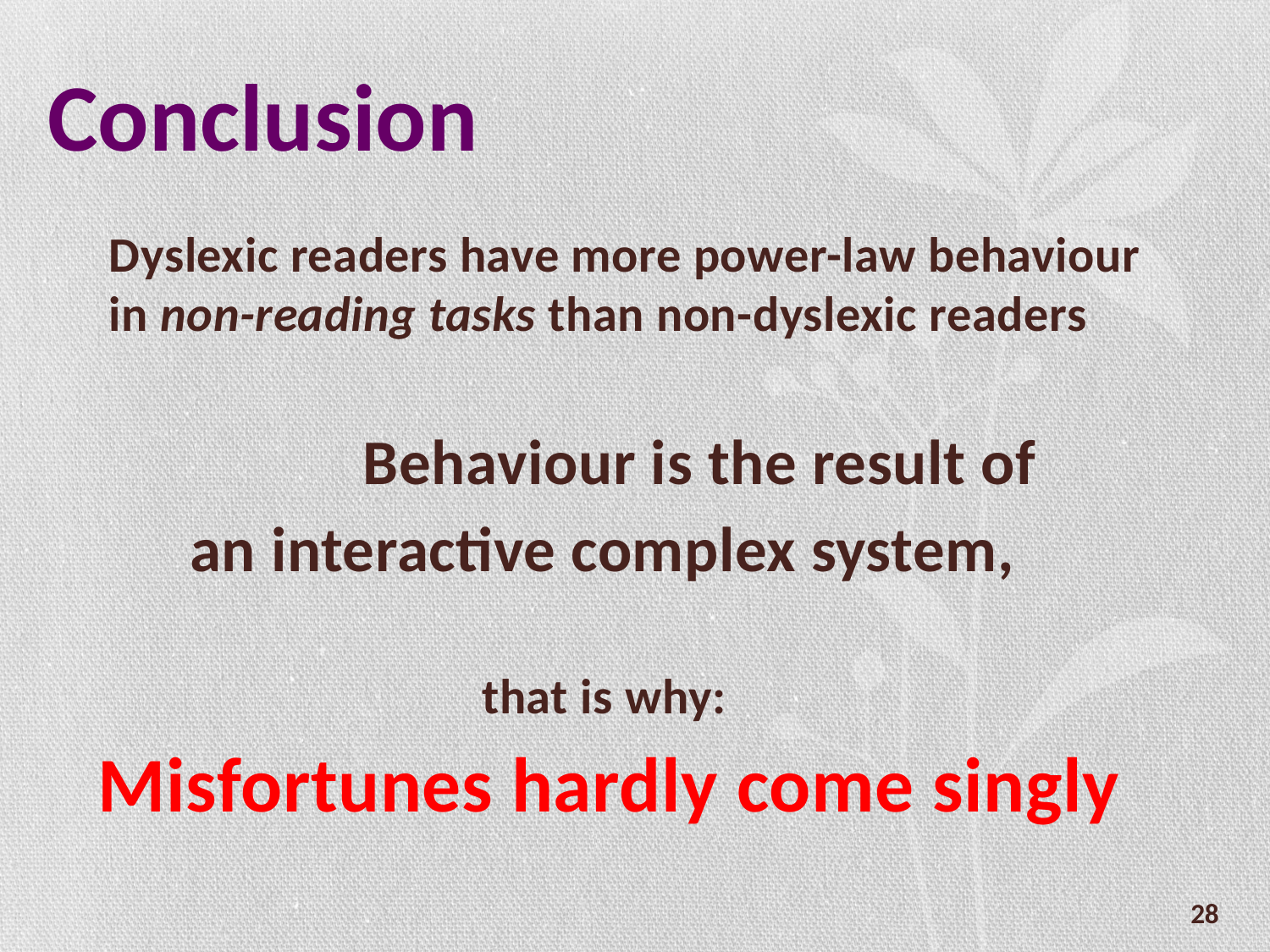

# Conclusion
	Dyslexic readers have more power-law behaviour in non-reading tasks than non-dyslexic readers

			Behaviour is the result of
an interactive complex system,

that is why:
Misfortunes hardly come singly
28